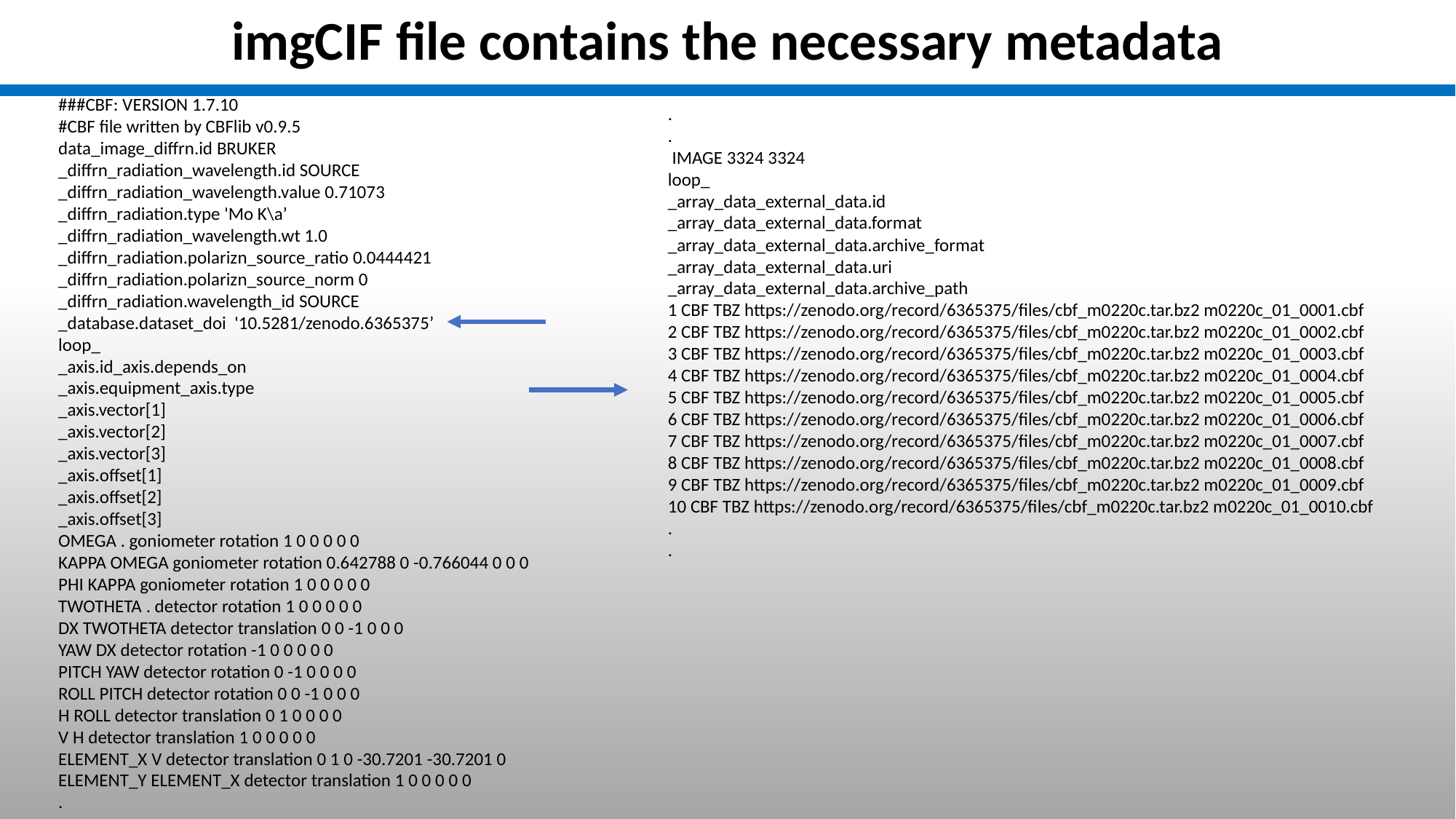

imgCIF file contains the necessary metadata

###CBF: VERSION 1.7.10
#CBF file written by CBFlib v0.9.5
data_image_diffrn.id BRUKER
_diffrn_radiation_wavelength.id SOURCE
_diffrn_radiation_wavelength.value 0.71073
_diffrn_radiation.type 'Mo K\a’
_diffrn_radiation_wavelength.wt 1.0
_diffrn_radiation.polarizn_source_ratio 0.0444421
_diffrn_radiation.polarizn_source_norm 0
_diffrn_radiation.wavelength_id SOURCE
_database.dataset_doi  '10.5281/zenodo.6365375’
loop_
_axis.id_axis.depends_on
_axis.equipment_axis.type
_axis.vector[1]
_axis.vector[2]
_axis.vector[3]
_axis.offset[1]
_axis.offset[2]
_axis.offset[3]
OMEGA . goniometer rotation 1 0 0 0 0 0
KAPPA OMEGA goniometer rotation 0.642788 0 -0.766044 0 0 0
PHI KAPPA goniometer rotation 1 0 0 0 0 0
TWOTHETA . detector rotation 1 0 0 0 0 0
DX TWOTHETA detector translation 0 0 -1 0 0 0
YAW DX detector rotation -1 0 0 0 0 0
PITCH YAW detector rotation 0 -1 0 0 0 0
ROLL PITCH detector rotation 0 0 -1 0 0 0
H ROLL detector translation 0 1 0 0 0 0
V H detector translation 1 0 0 0 0 0
ELEMENT_X V detector translation 0 1 0 -30.7201 -30.7201 0
ELEMENT_Y ELEMENT_X detector translation 1 0 0 0 0 0
.
.
.
.
 IMAGE 3324 3324
loop_
_array_data_external_data.id
_array_data_external_data.format
_array_data_external_data.archive_format
_array_data_external_data.uri
_array_data_external_data.archive_path
1 CBF TBZ https://zenodo.org/record/6365375/files/cbf_m0220c.tar.bz2 m0220c_01_0001.cbf
2 CBF TBZ https://zenodo.org/record/6365375/files/cbf_m0220c.tar.bz2 m0220c_01_0002.cbf
3 CBF TBZ https://zenodo.org/record/6365375/files/cbf_m0220c.tar.bz2 m0220c_01_0003.cbf
4 CBF TBZ https://zenodo.org/record/6365375/files/cbf_m0220c.tar.bz2 m0220c_01_0004.cbf
5 CBF TBZ https://zenodo.org/record/6365375/files/cbf_m0220c.tar.bz2 m0220c_01_0005.cbf
6 CBF TBZ https://zenodo.org/record/6365375/files/cbf_m0220c.tar.bz2 m0220c_01_0006.cbf
7 CBF TBZ https://zenodo.org/record/6365375/files/cbf_m0220c.tar.bz2 m0220c_01_0007.cbf
8 CBF TBZ https://zenodo.org/record/6365375/files/cbf_m0220c.tar.bz2 m0220c_01_0008.cbf
9 CBF TBZ https://zenodo.org/record/6365375/files/cbf_m0220c.tar.bz2 m0220c_01_0009.cbf
10 CBF TBZ https://zenodo.org/record/6365375/files/cbf_m0220c.tar.bz2 m0220c_01_0010.cbf
.
.